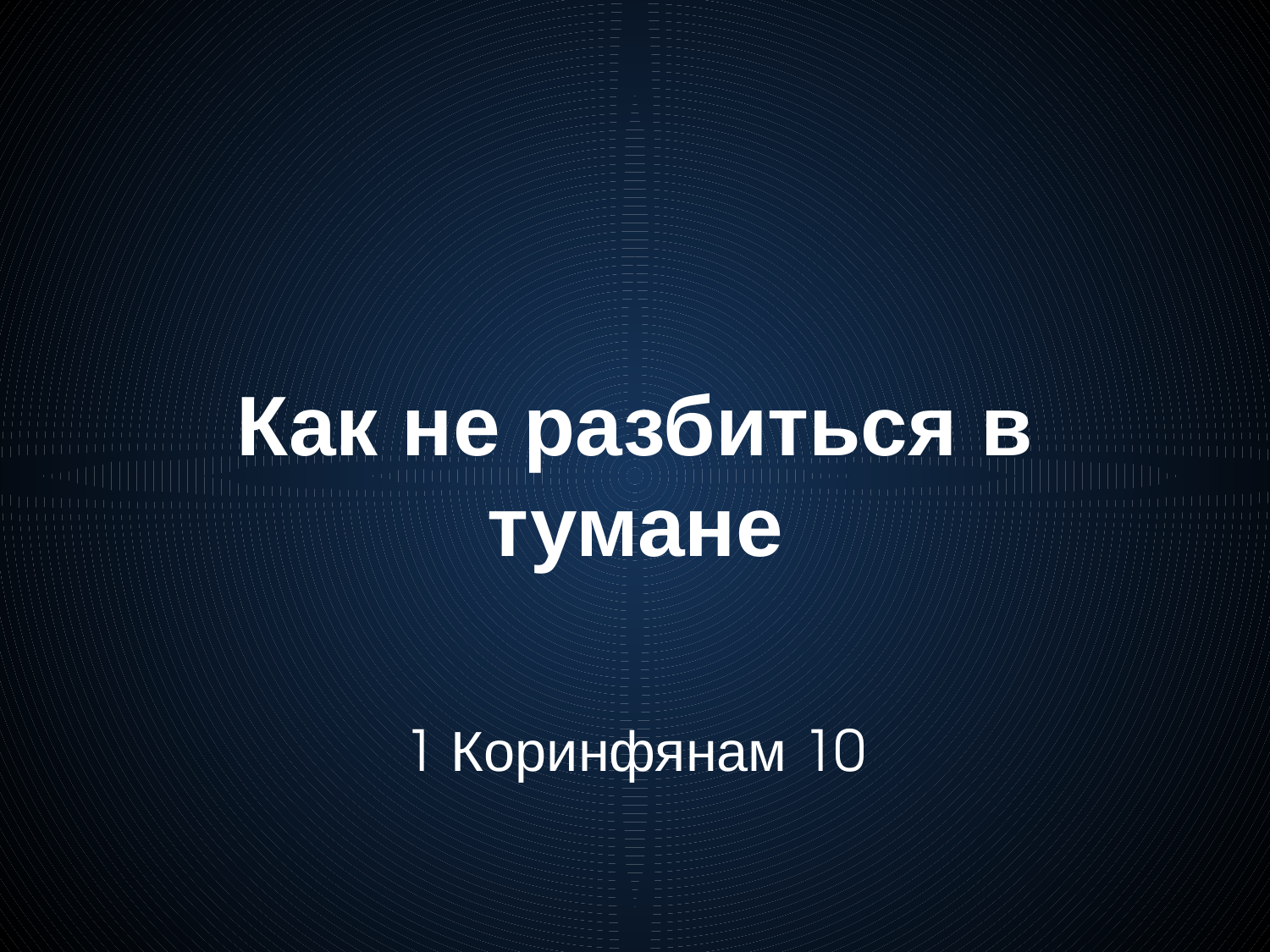

# Как не разбиться в тумане
1 Коринфянам 10